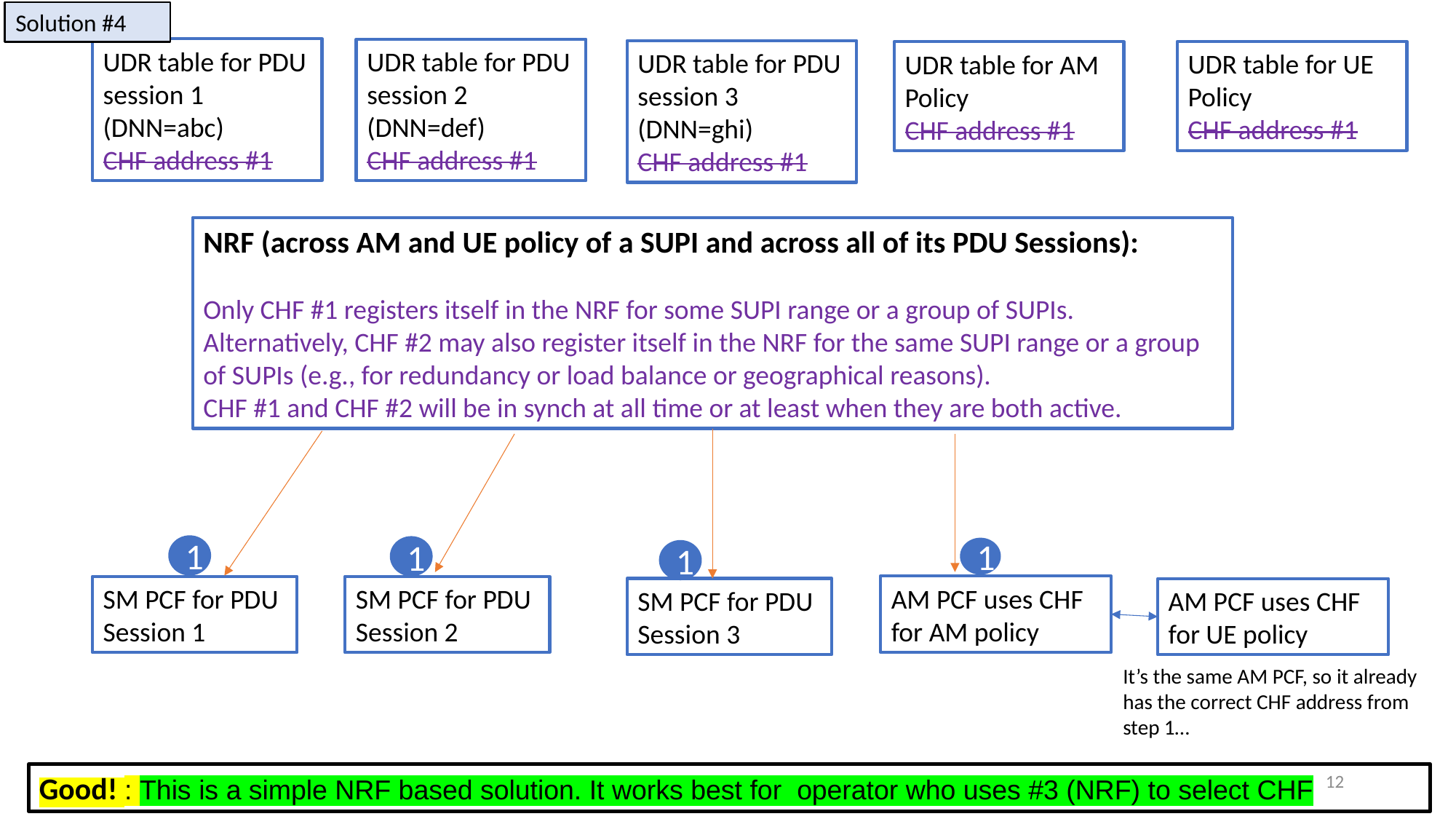

Solution #4
UDR table for PDU session 1 (DNN=abc)
CHF address #1
UDR table for PDU session 2 (DNN=def)
CHF address #1
UDR table for PDU session 3 (DNN=ghi)
CHF address #1
UDR table for UE Policy
CHF address #1
UDR table for AM Policy
CHF address #1
NRF (across AM and UE policy of a SUPI and across all of its PDU Sessions):

Only CHF #1 registers itself in the NRF for some SUPI range or a group of SUPIs.
Alternatively, CHF #2 may also register itself in the NRF for the same SUPI range or a group of SUPIs (e.g., for redundancy or load balance or geographical reasons).
CHF #1 and CHF #2 will be in synch at all time or at least when they are both active.
1
1
1
1
AM PCF uses CHF for AM policy
SM PCF for PDU Session 1
SM PCF for PDU Session 2
SM PCF for PDU Session 3
AM PCF uses CHF for UE policy
It’s the same AM PCF, so it already has the correct CHF address from step 1…
12
Good! : This is a simple NRF based solution. It works best for  operator who uses #3 (NRF) to select CHF